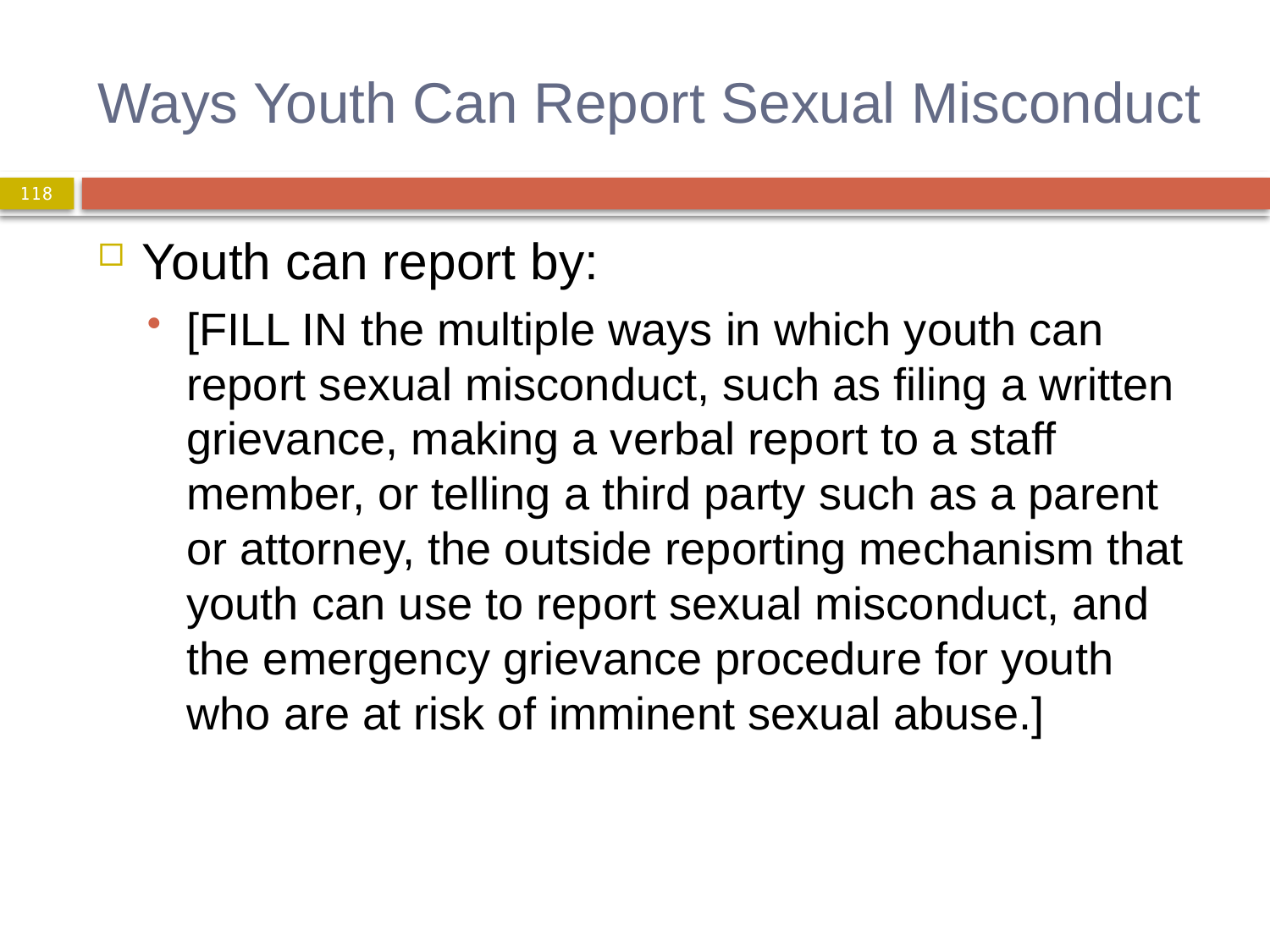

# Ways Youth Can Report Sexual Misconduct
118
Youth can report by:
[FILL IN the multiple ways in which youth can report sexual misconduct, such as filing a written grievance, making a verbal report to a staff member, or telling a third party such as a parent or attorney, the outside reporting mechanism that youth can use to report sexual misconduct, and the emergency grievance procedure for youth who are at risk of imminent sexual abuse.]